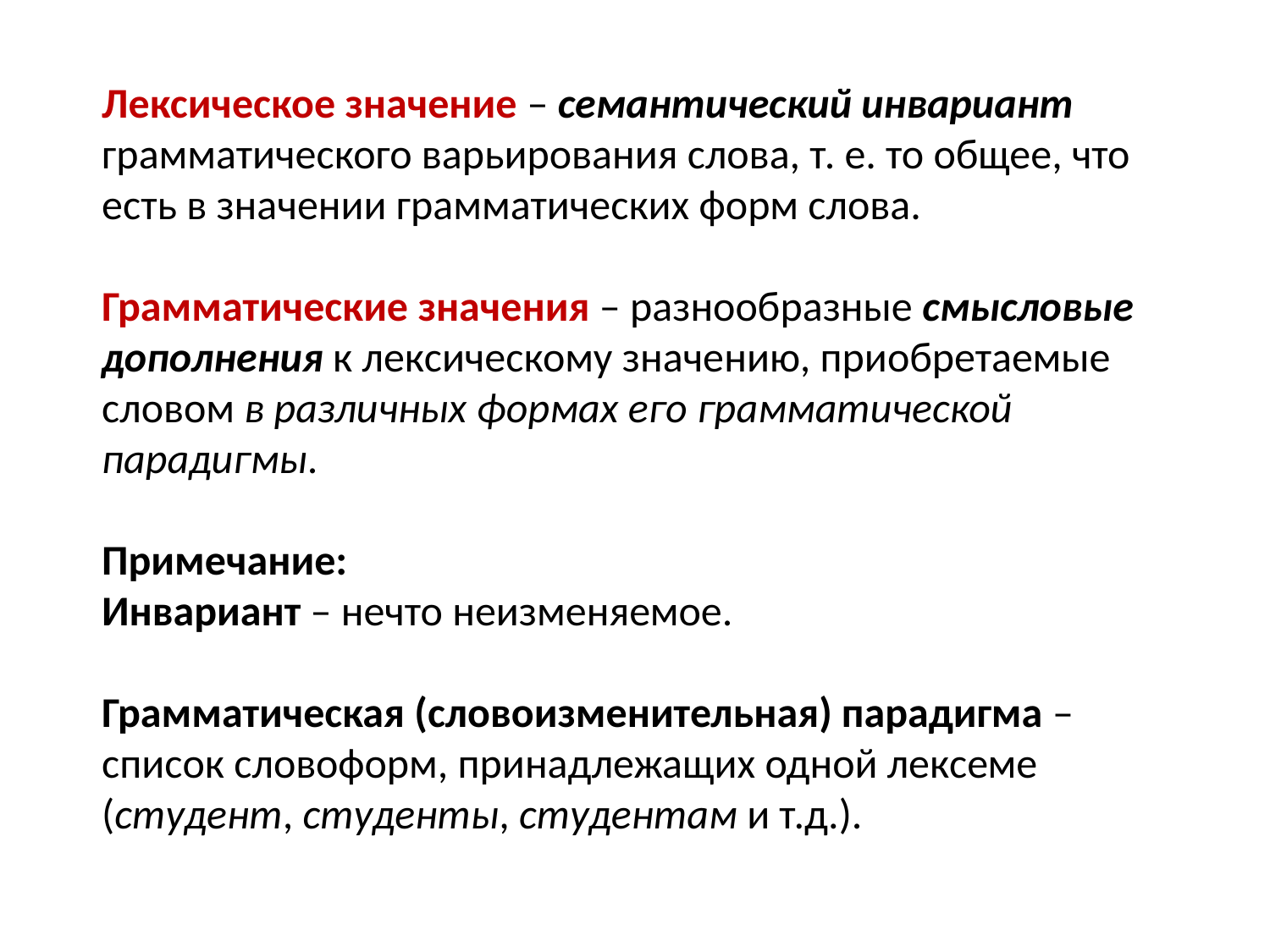

Лексическое значение – семантический инвариант грамматического варьирования слова, т. е. то общее, что есть в значении грамматических форм слова.

Грамматические значения – разнообразные смысловые дополнения к лексическому значению, приобретаемые словом в различных формах его грамматической парадигмы.

Примечание:
Инвариант – нечто неизменяемое.

Грамматическая (словоизменительная) парадигма – список словоформ, принадлежащих одной лексеме (студент, студенты, студентам и т.д.).